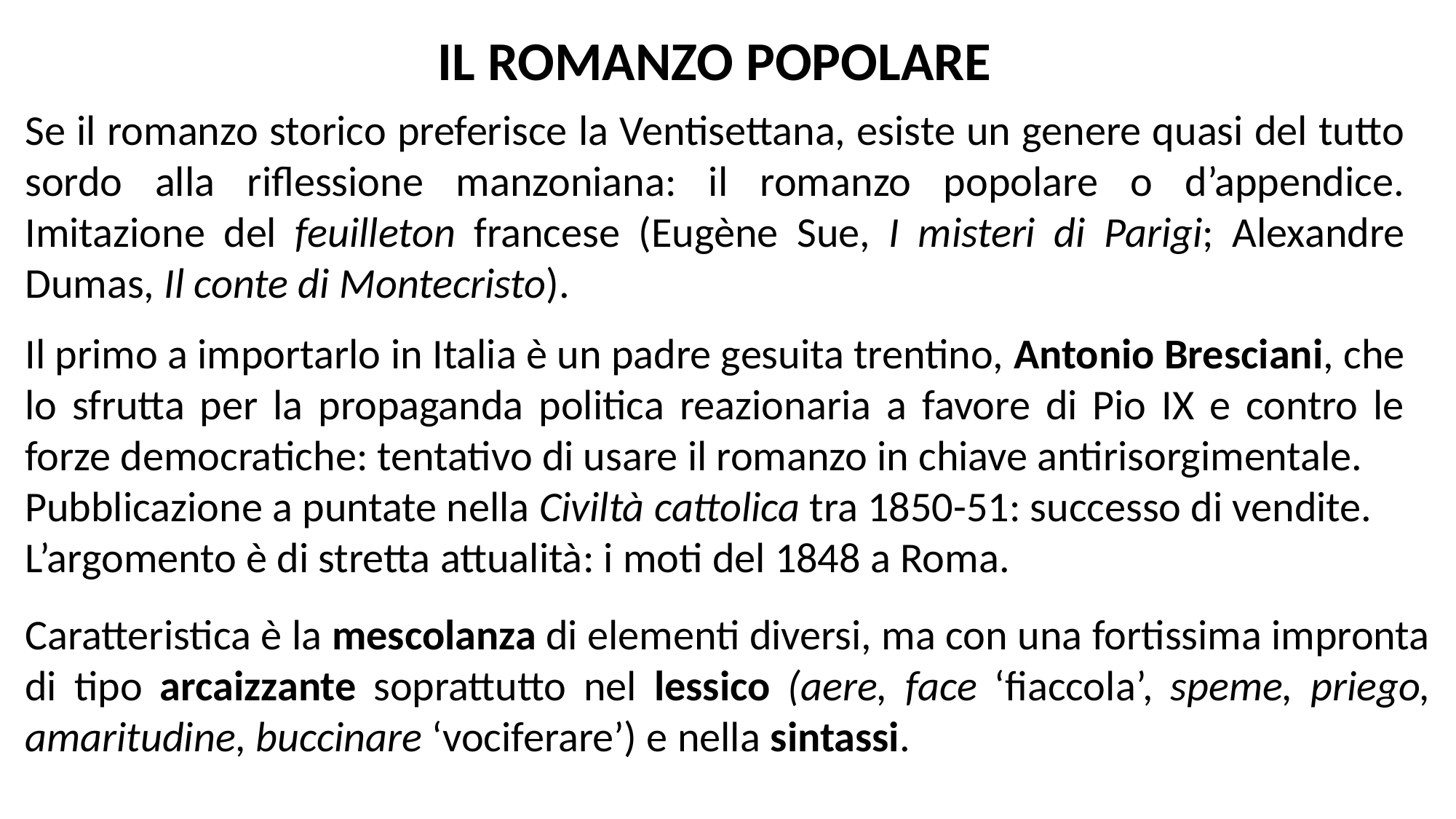

IL ROMANZO POPOLARE
Se il romanzo storico preferisce la Ventisettana, esiste un genere quasi del tutto sordo alla riflessione manzoniana: il romanzo popolare o d’appendice. Imitazione del feuilleton francese (Eugène Sue, I misteri di Parigi; Alexandre Dumas, Il conte di Montecristo).
Il primo a importarlo in Italia è un padre gesuita trentino, Antonio Bresciani, che lo sfrutta per la propaganda politica reazionaria a favore di Pio IX e contro le forze democratiche: tentativo di usare il romanzo in chiave antirisorgimentale.
Pubblicazione a puntate nella Civiltà cattolica tra 1850-51: successo di vendite.
L’argomento è di stretta attualità: i moti del 1848 a Roma.
Caratteristica è la mescolanza di elementi diversi, ma con una fortissima impronta di tipo arcaizzante soprattutto nel lessico (aere, face ‘fiaccola’, speme, priego, amaritudine, buccinare ‘vociferare’) e nella sintassi.